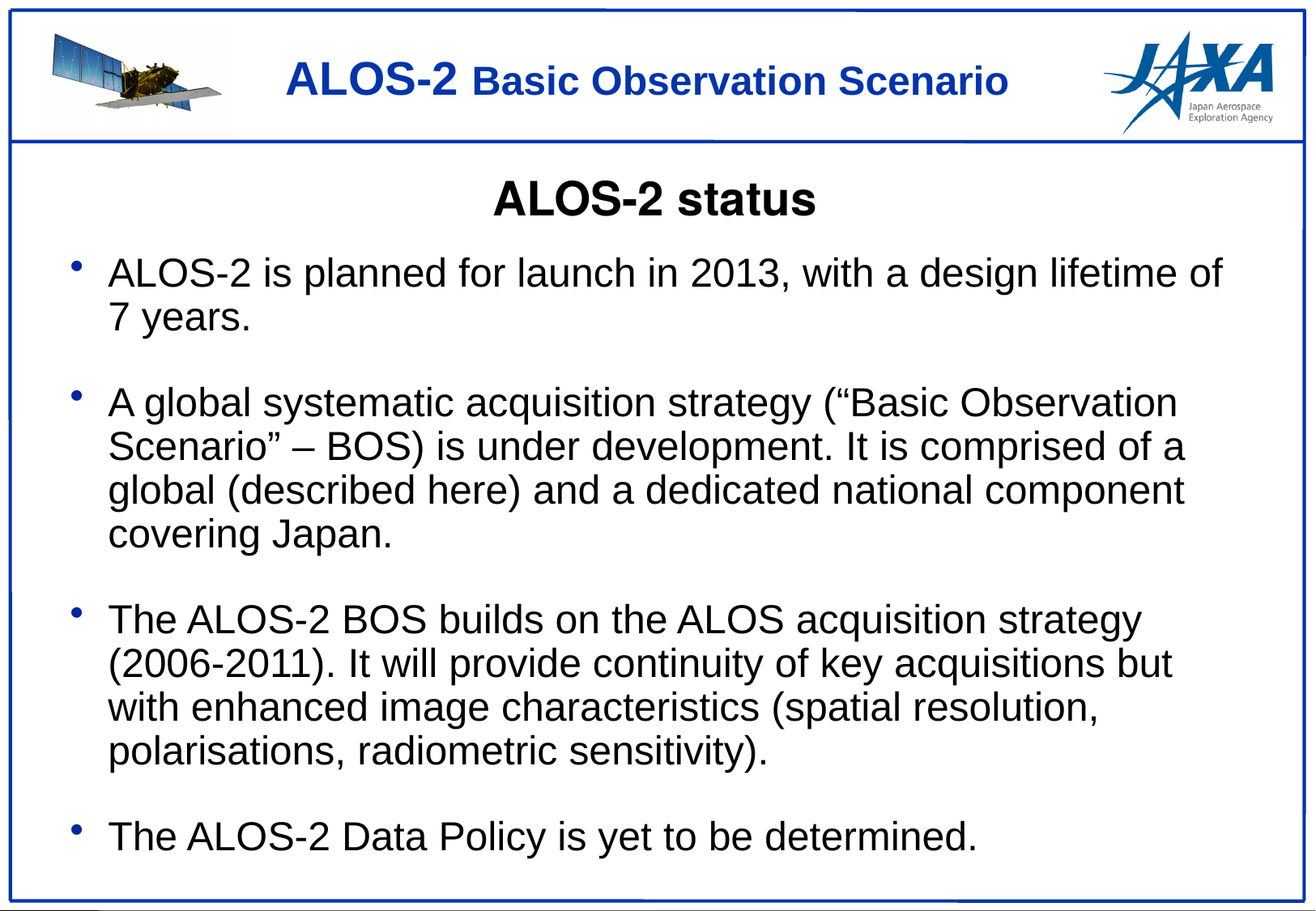

# ALOS-2 status
ALOS-2 is planned for launch in 2013, with a design lifetime of 7 years.
A global systematic acquisition strategy (“Basic Observation Scenario” – BOS) is under development. It is comprised of a global (described here) and a dedicated national component covering Japan.
The ALOS-2 BOS builds on the ALOS acquisition strategy (2006-2011). It will provide continuity of key acquisitions but with enhanced image characteristics (spatial resolution, polarisations, radiometric sensitivity).
The ALOS-2 Data Policy is yet to be determined.